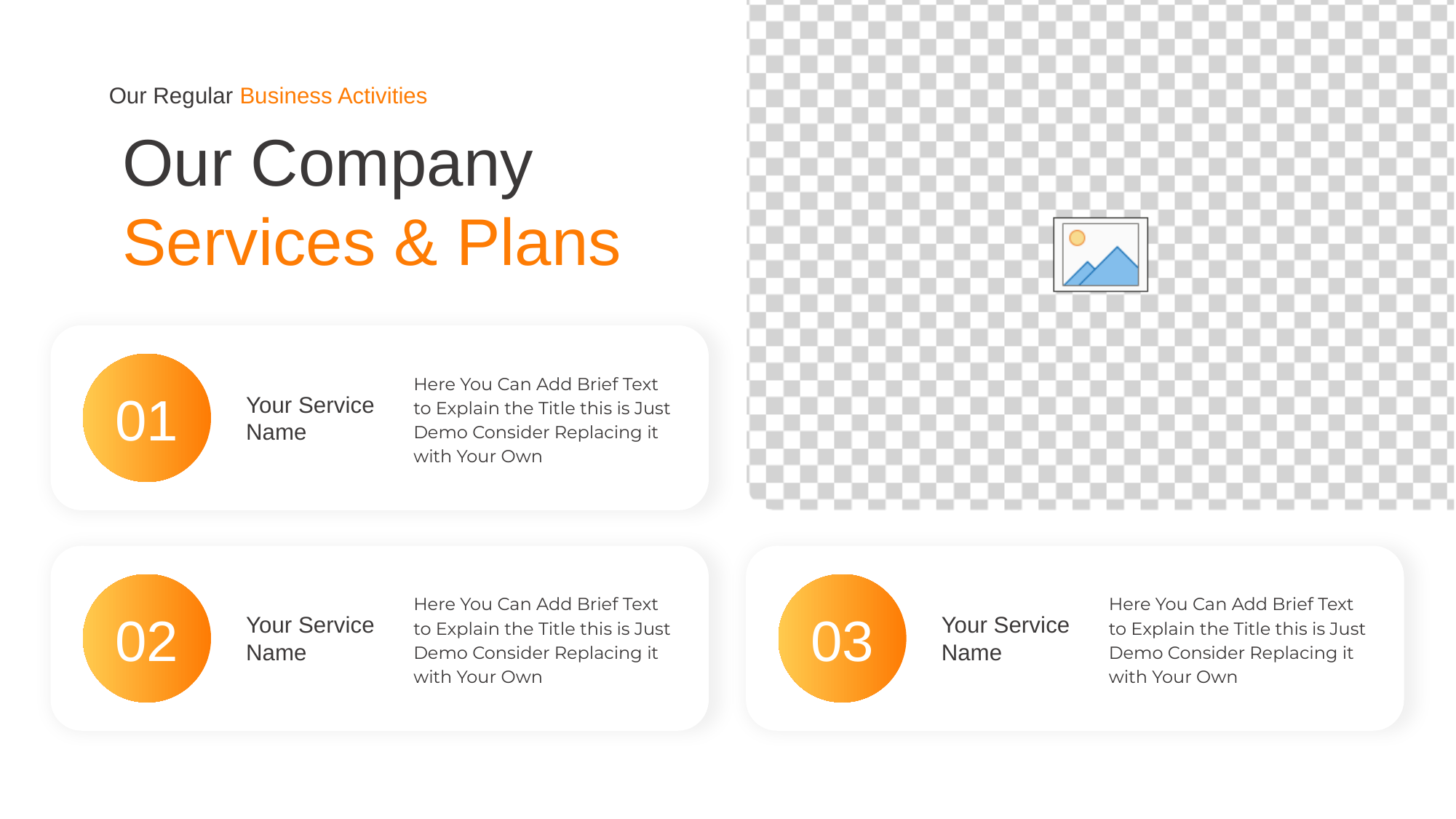

Our Regular Business Activities
Our Company
Services & Plans

Here You Can Add Brief Text
to Explain the Title this is Just
Demo Consider Replacing it
with Your Own
01
Your Service
Name

Here You Can Add Brief Text
to Explain the Title this is Just
Demo Consider Replacing it
with Your Own
Here You Can Add Brief Text
to Explain the Title this is Just
Demo Consider Replacing it
with Your Own
02
03
Your Service
Name
Your Service
Name